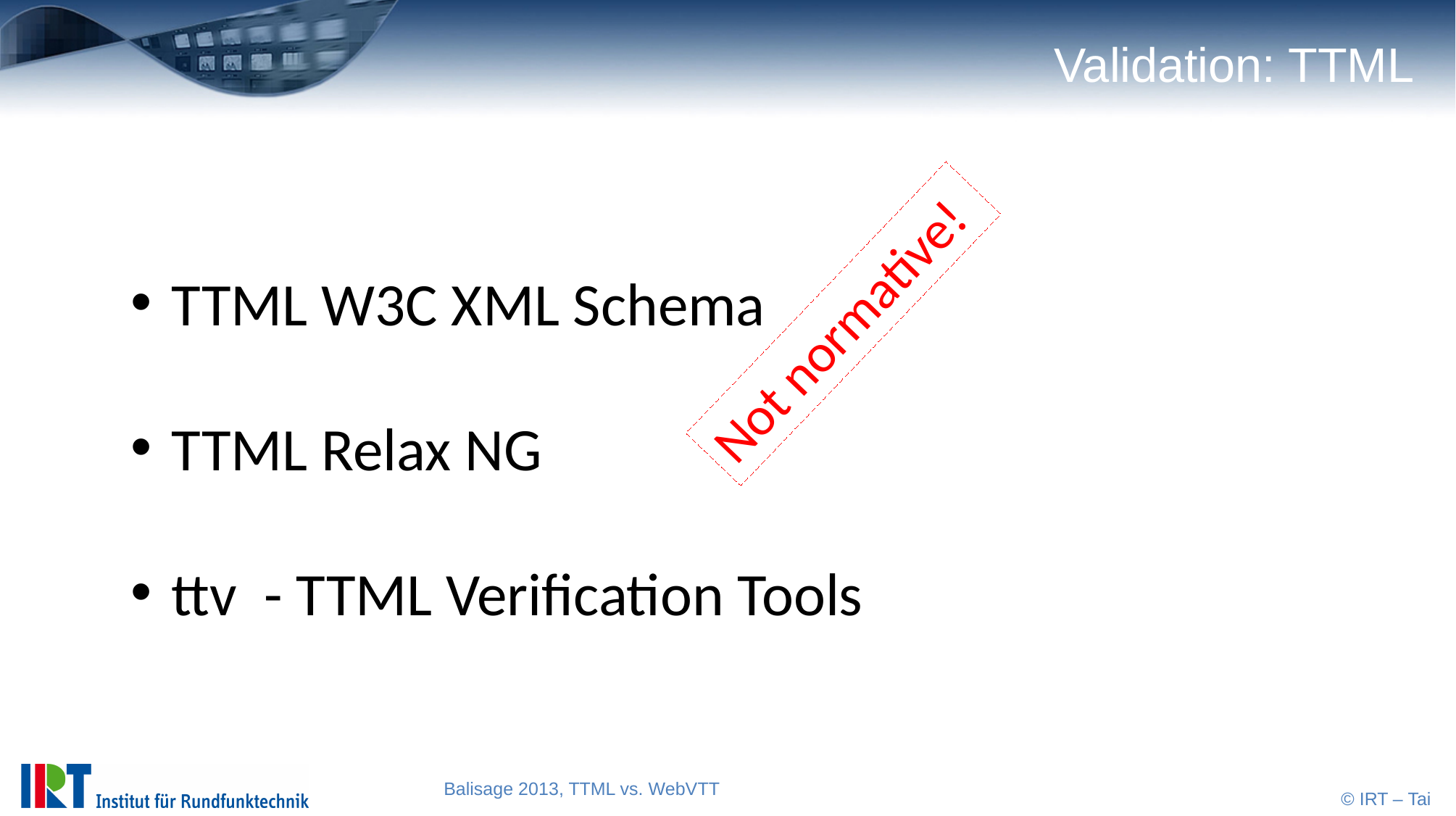

# Validation: TTML
TTML W3C XML Schema
TTML Relax NG
ttv  - TTML Verification Tools
Not normative!